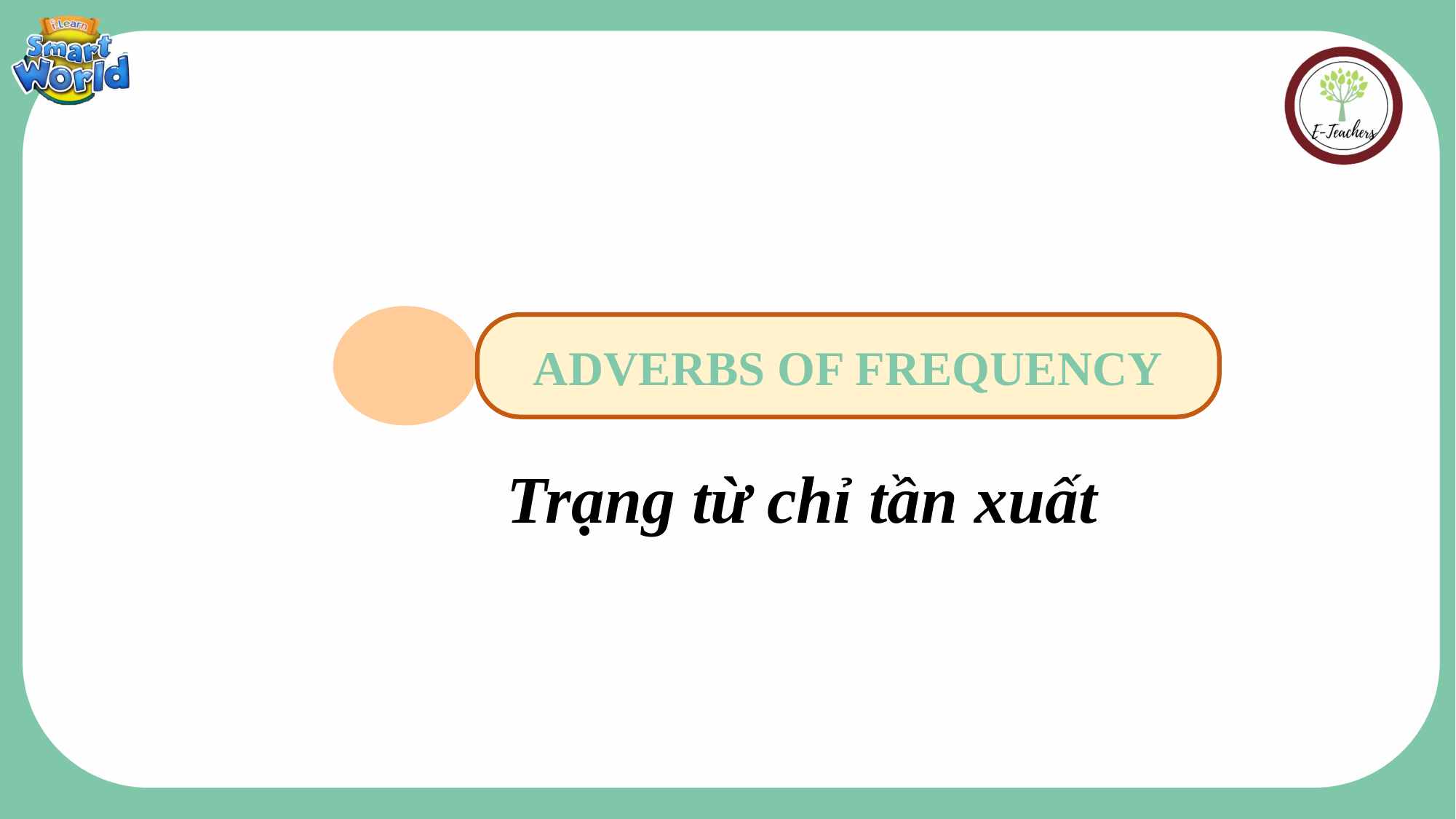

ADVERBS OF FREQUENCY
Trạng từ chỉ tần xuất